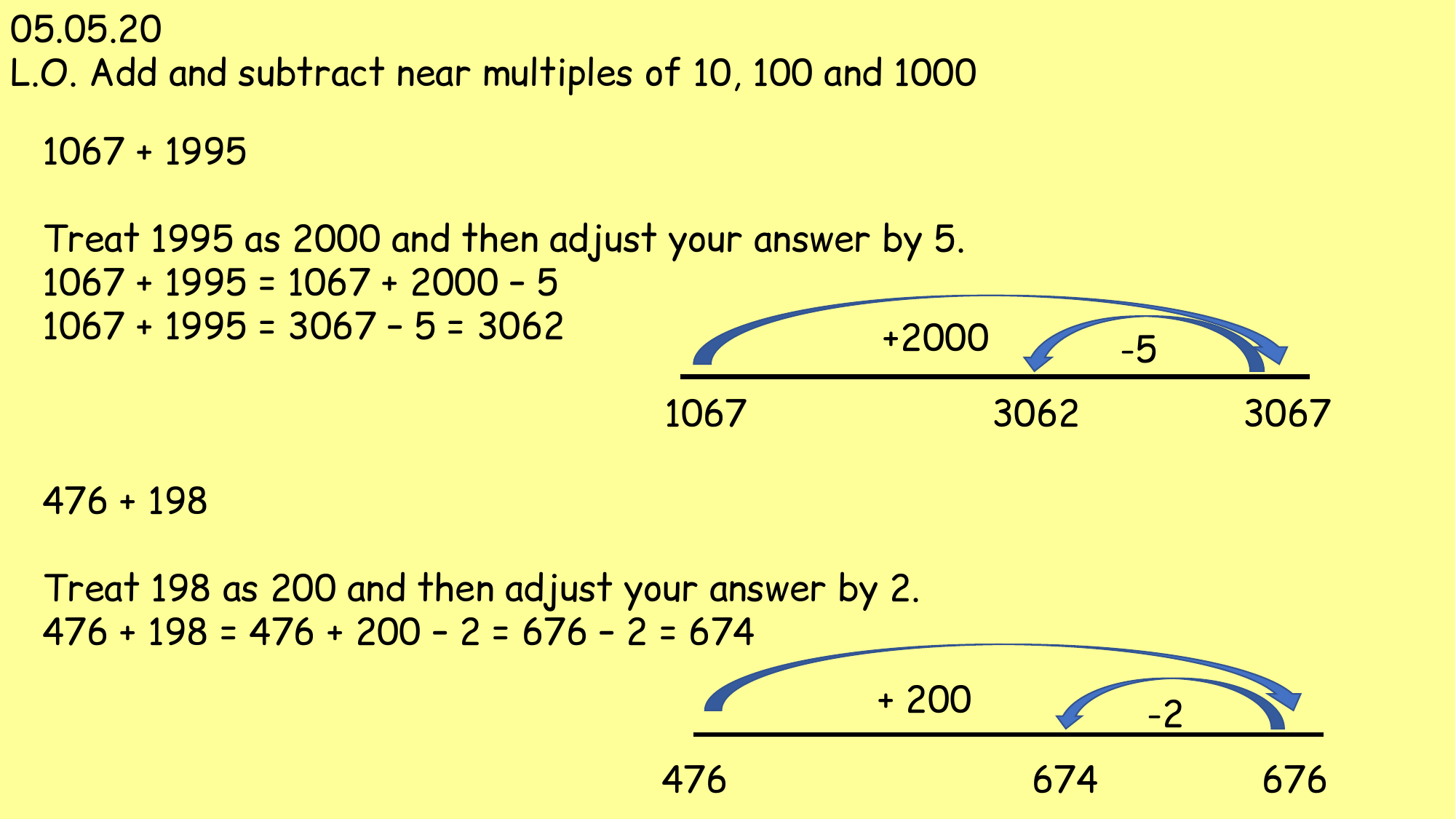

05.05.20
L.O. Add and subtract near multiples of 10, 100 and 1000
1067 + 1995

Treat 1995 as 2000 and then adjust your answer by 5.
1067 + 1995 = 1067 + 2000 – 5
1067 + 1995 = 3067 – 5 = 3062

					       1067		       3062		3067

476 + 198

Treat 198 as 200 and then adjust your answer by 2.
476 + 198 = 476 + 200 – 2 = 676 – 2 = 674

+2000

-5

+ 200

-2
476		              674               676